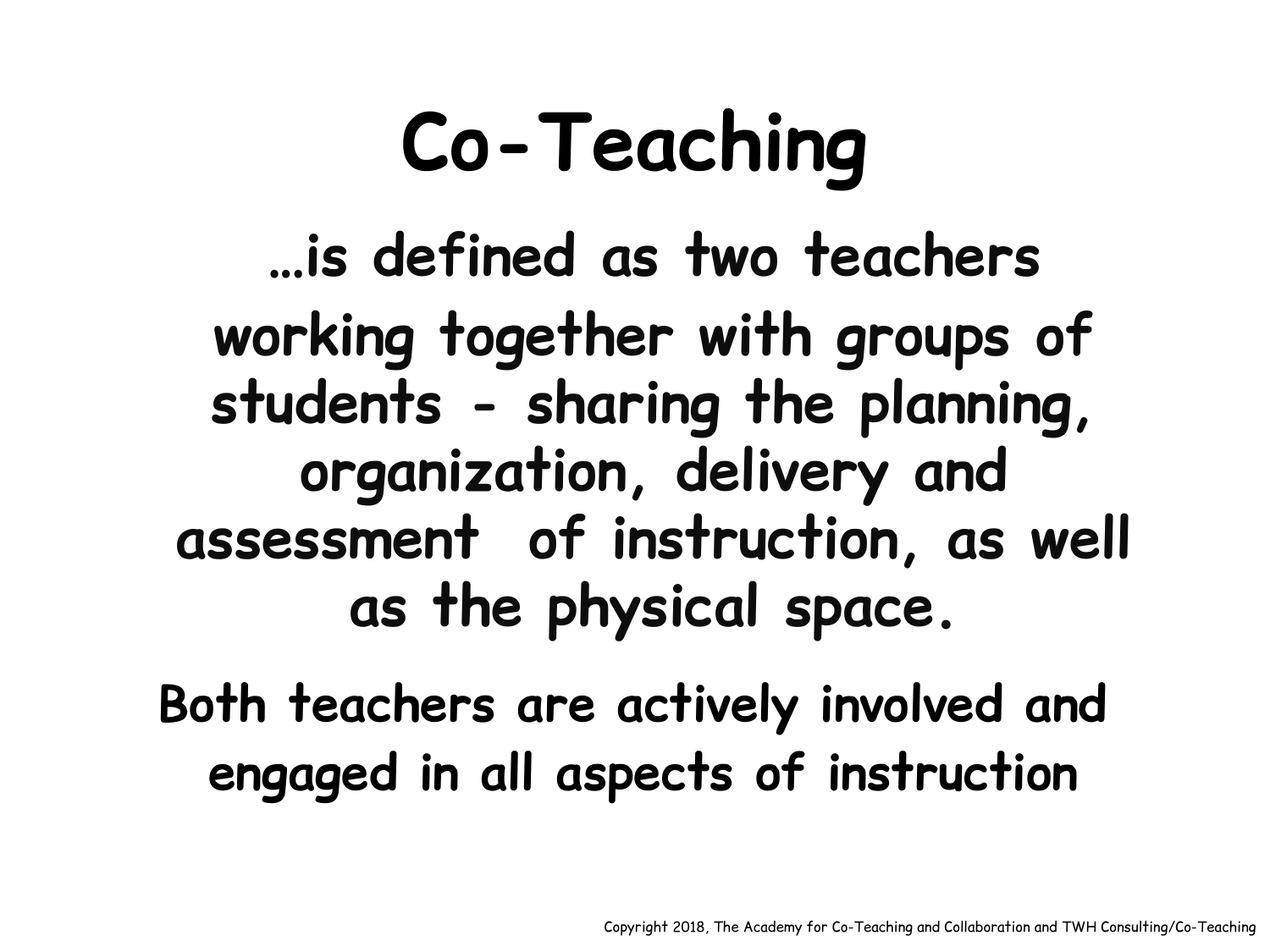

Co-Teaching
…is defined as two teachers
working together with groups of students - sharing the planning, organization, delivery and assessment  of instruction, as well as the physical space.

Both teachers are actively involved and
engaged in all aspects of instruction

Copyright 2018, The Academy for Co-Teaching and Collaboration and TWH Consulting/Co-Teaching